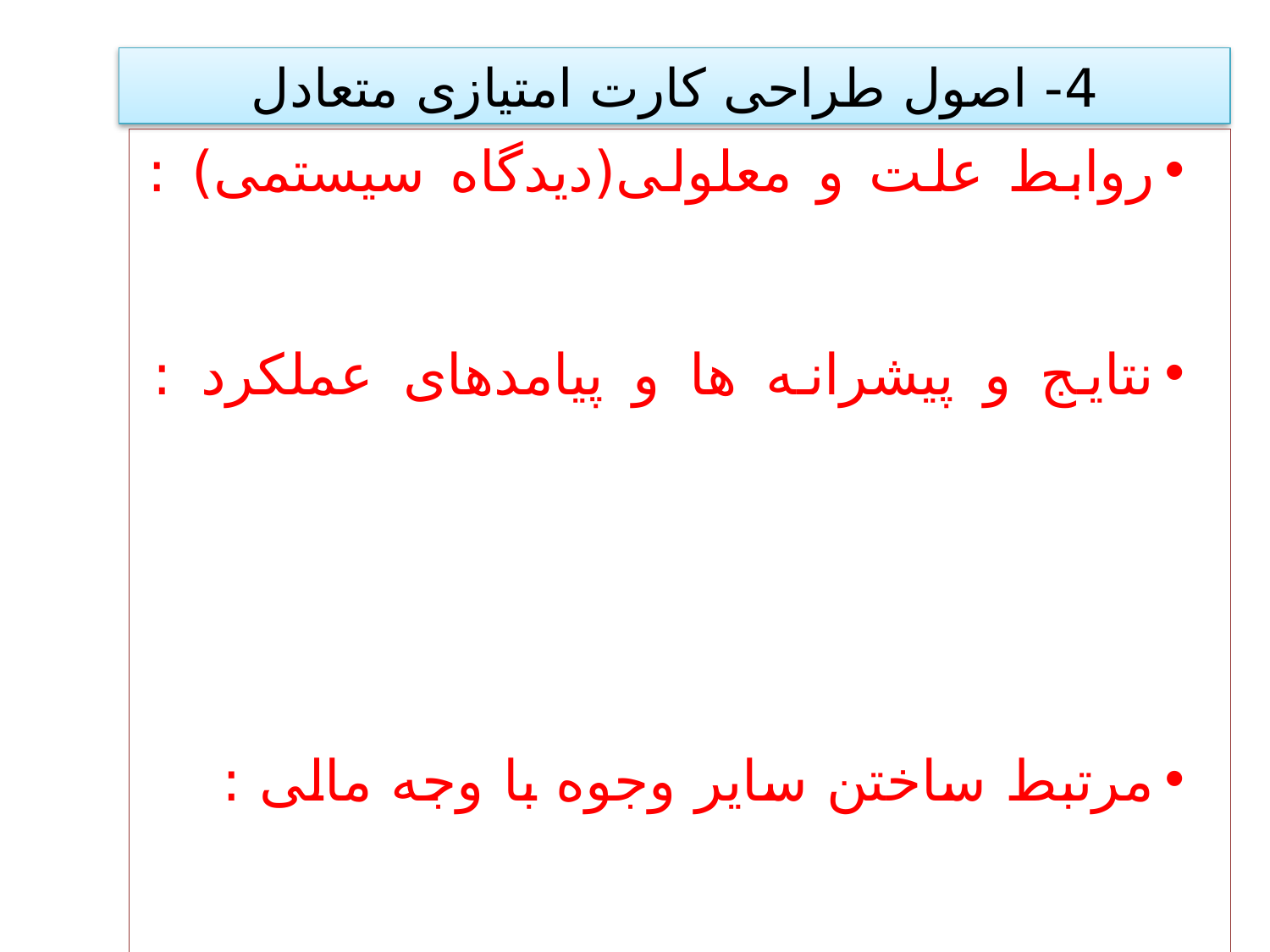

4- اصول طراحی کارت امتیازی متعادل
روابط علت و معلولی(دیدگاه سیستمی) : کارت امتیازی متوازن باید توجیه و توضیحی برای استراتژی سازمان ارائه دهد.
نتایج و پیشرانه ها و پیامدهای عملکرد : معیارهای پیشران آنهایی هستند که به یک زمینه سازی و ظرفیت اشاره می کنند و مقدمه ای برای پیامدهای عملکرد هستند. معیارهای پیامد ، نتیجه ی مطلوب و نهایی را گزارش می کنند.
مرتبط ساختن سایر وجوه با وجه مالی : هر کارت امتیازی باید تاکیدی قوی بر دستاوردهای مالی فعلی و آتی داشته باشد . همه مسیرهای سنجش و هدفگذاری باید به یک نتیجه و معیار مالی ختم شوند.